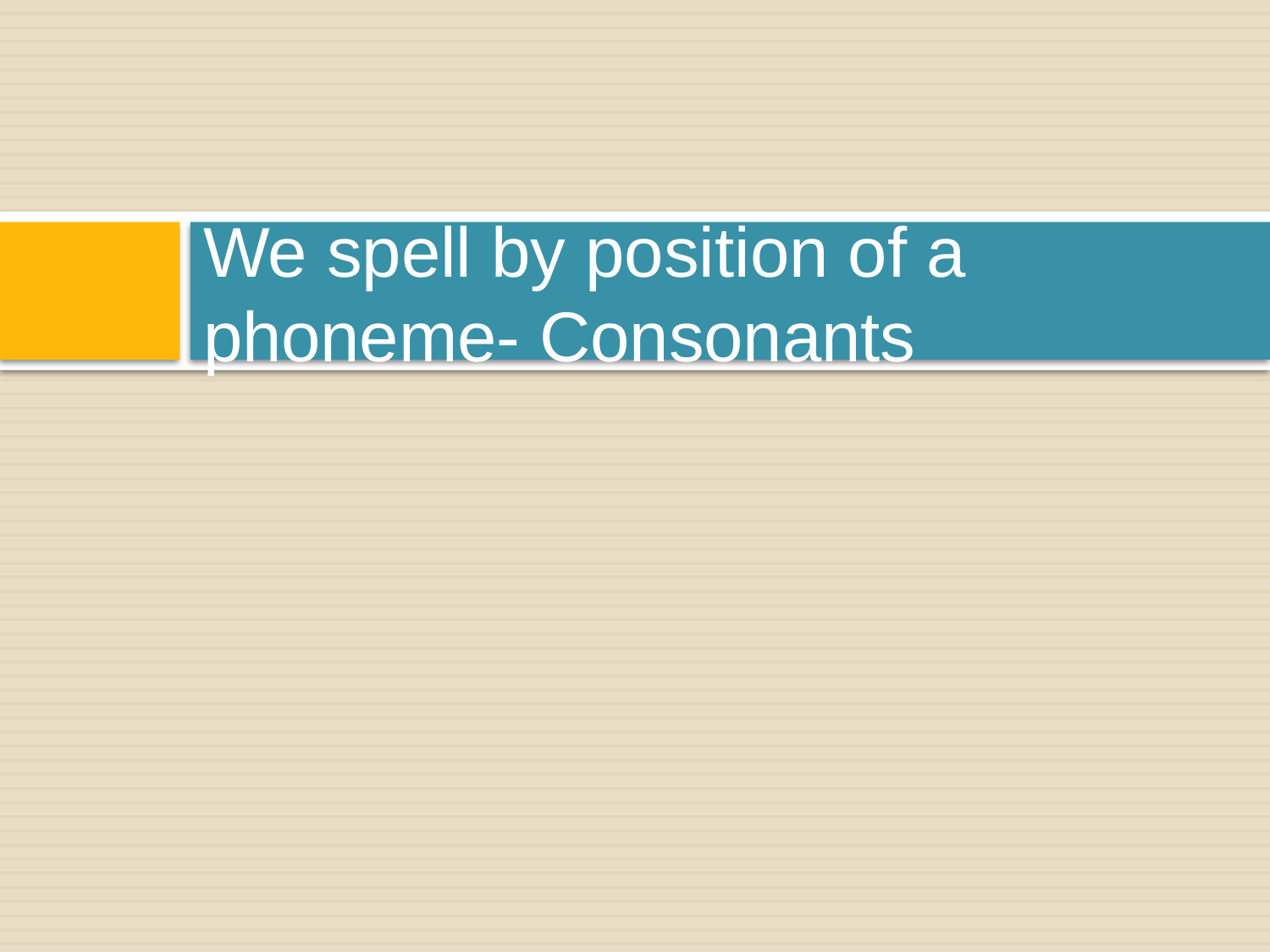

# We spell by position of a phoneme- Consonants